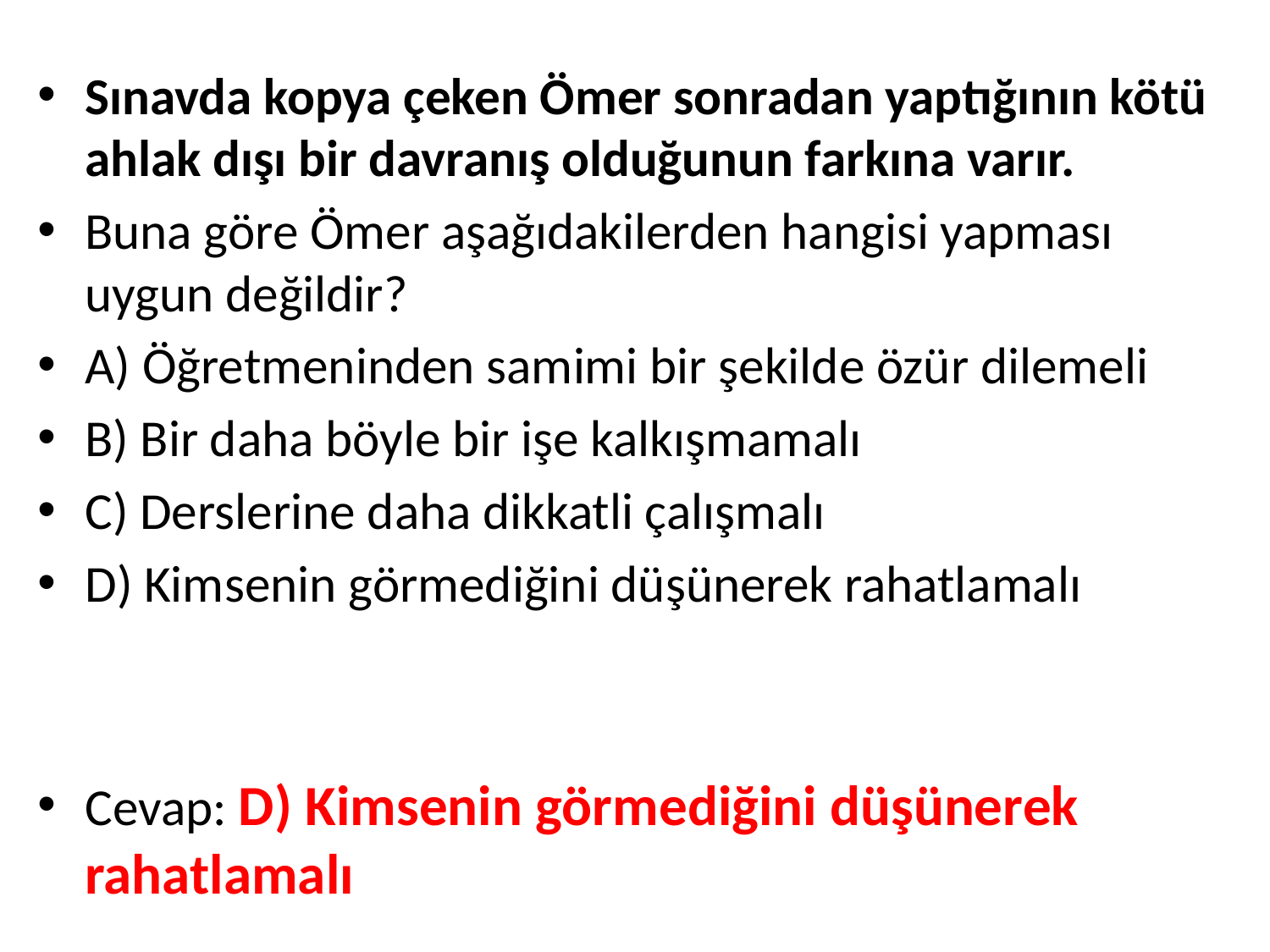

Sınavda kopya çeken Ömer sonradan yaptığının kötü ahlak dışı bir davranış olduğunun farkına varır.
Buna göre Ömer aşağıdakilerden hangisi yapması uygun değildir?
A) Öğretmeninden samimi bir şekilde özür dilemeli
B) Bir daha böyle bir işe kalkışmamalı
C) Derslerine daha dikkatli çalışmalı
D) Kimsenin görmediğini düşünerek rahatlamalı

Cevap: D) Kimsenin görmediğini düşünerek rahatlamalı